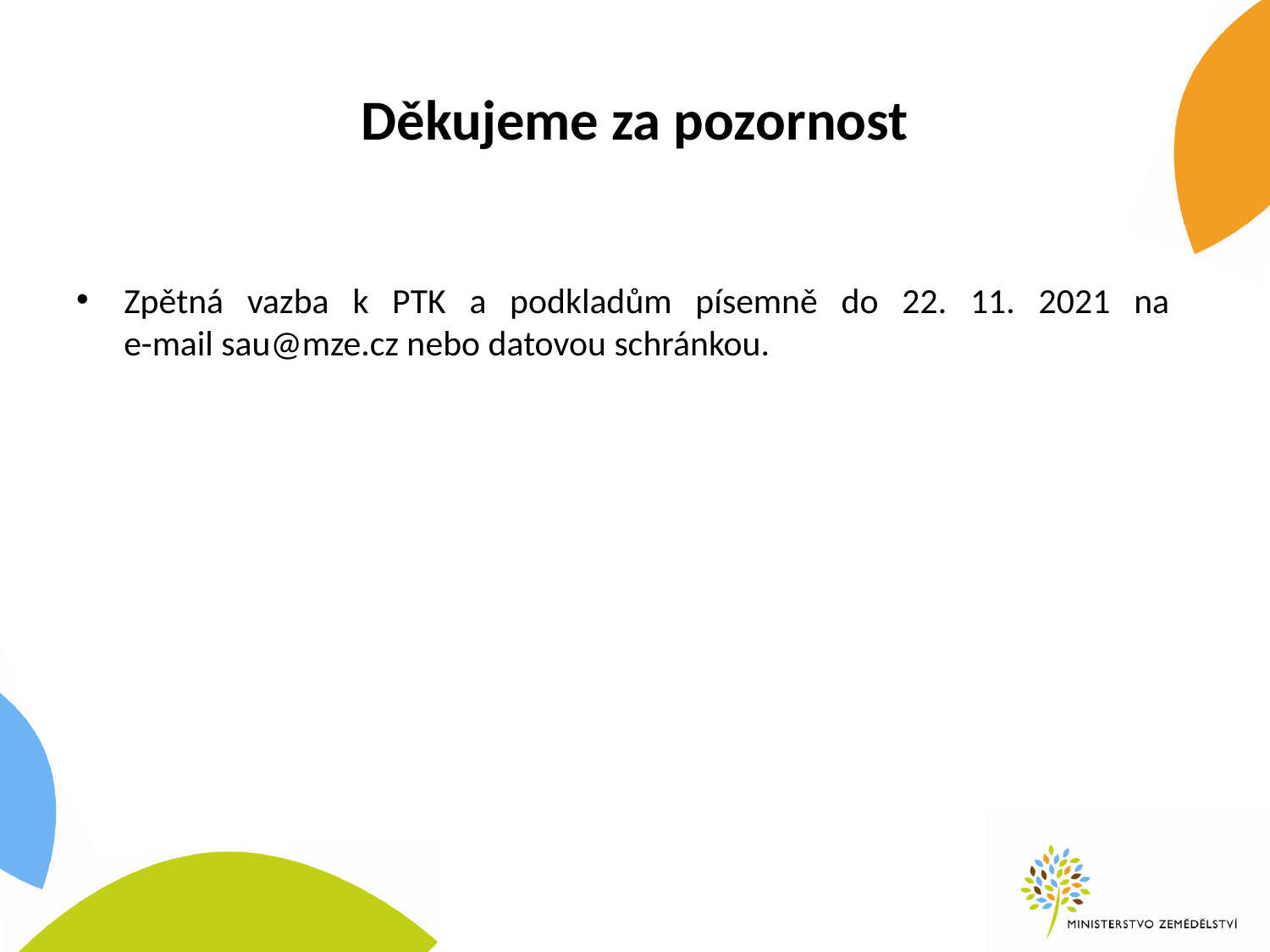

# Děkujeme za pozornost

Zpětná vazba k PTK a podkladům písemně do 22. 11. 2021 na
e-mail sau@mze.cz nebo datovou schránkou.